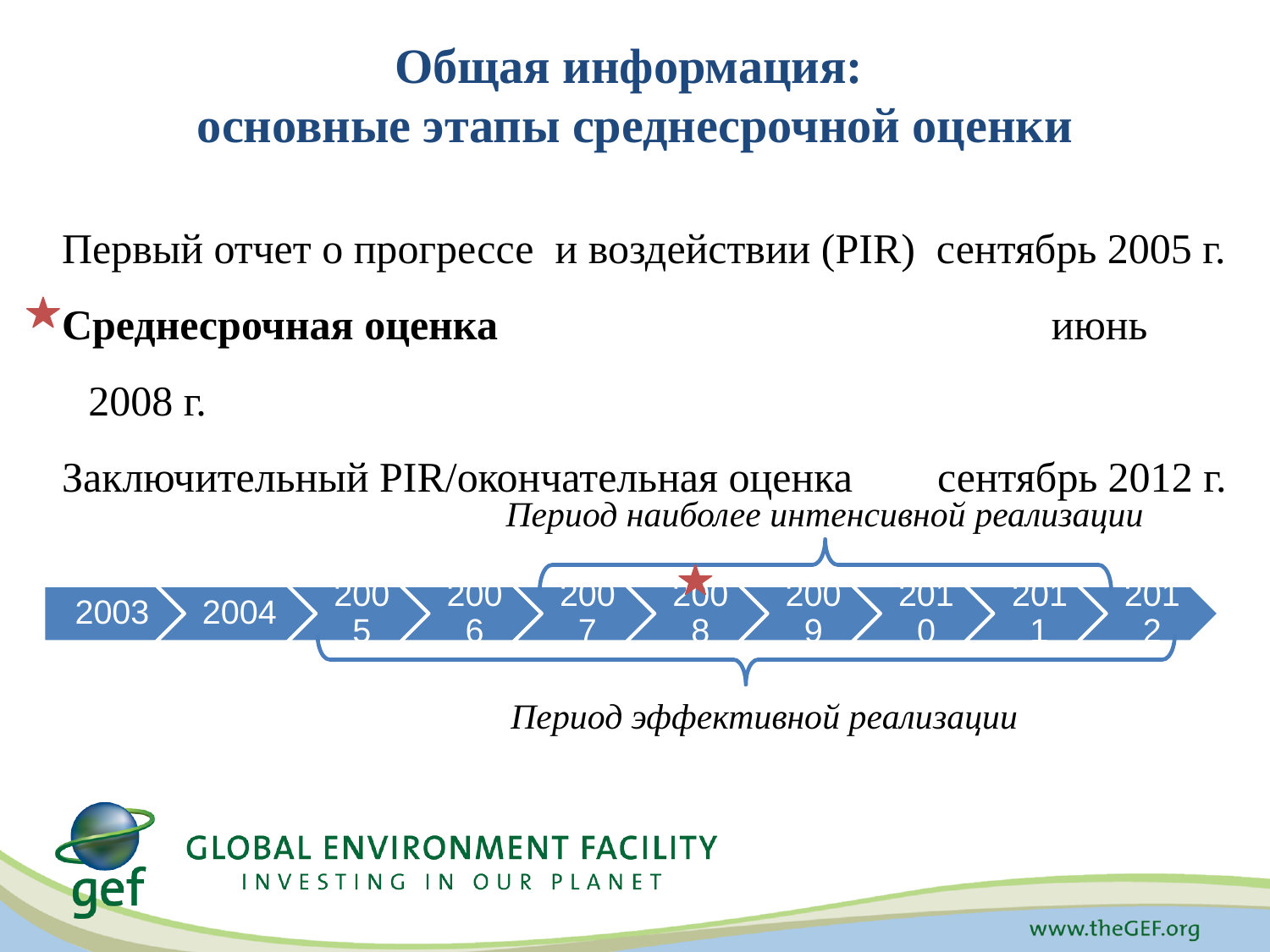

# Общая информация: основные этапы среднесрочной оценки
  Первый отчет о прогрессе  и воздействии (PIR)  сентябрь 2005 г.
  Среднесрочная оценка		                               июнь 2008 г.
  Заключительный PIR/окончательная оценка        сентябрь 2012 г.

Период наиболее интенсивной реализации

2003
2004
2005
2006
2007
2008
2009
2010
2011
2012
Период эффективной реализации